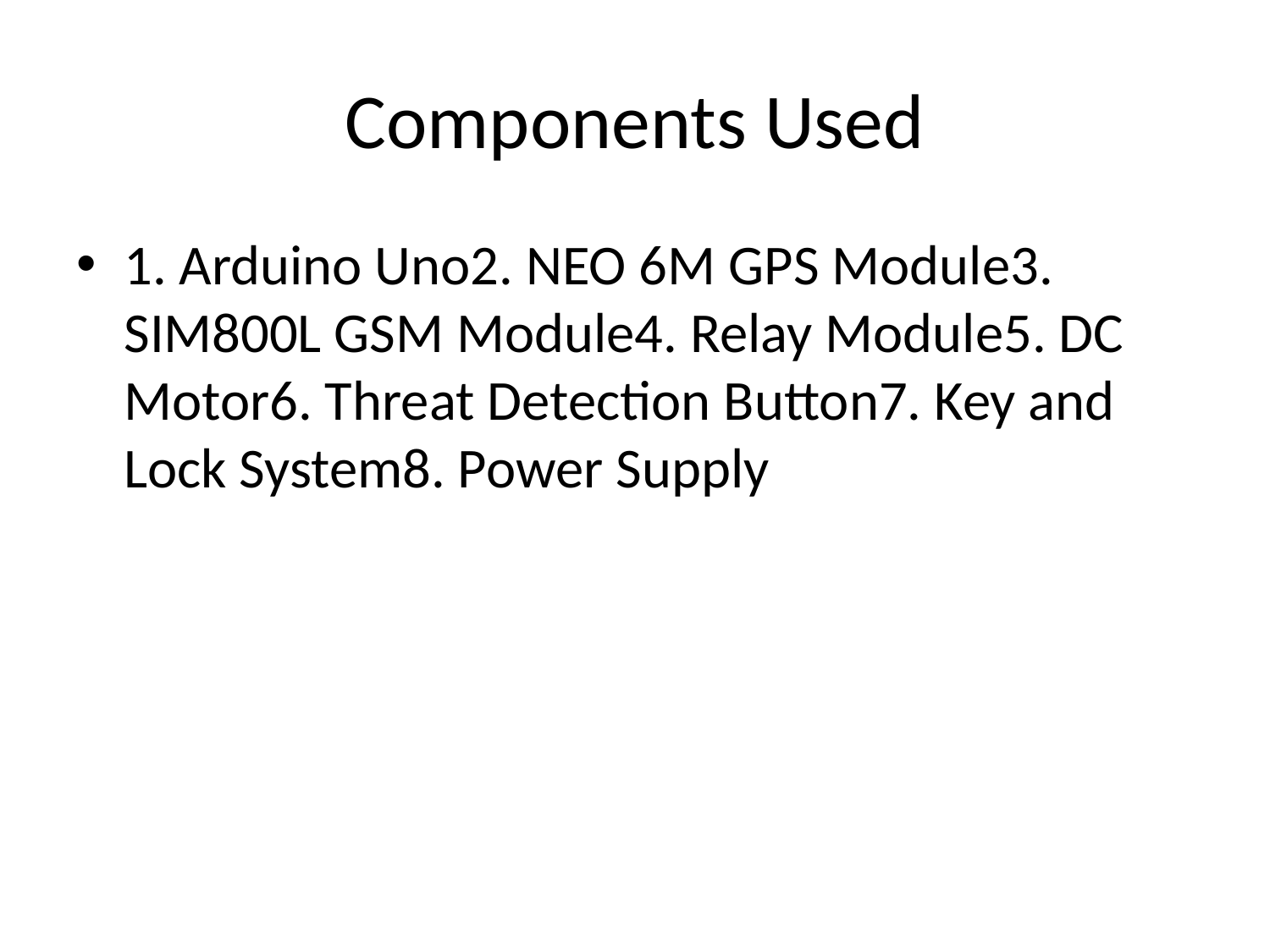

# Components Used
1. Arduino Uno2. NEO 6M GPS Module3. SIM800L GSM Module4. Relay Module5. DC Motor6. Threat Detection Button7. Key and Lock System8. Power Supply